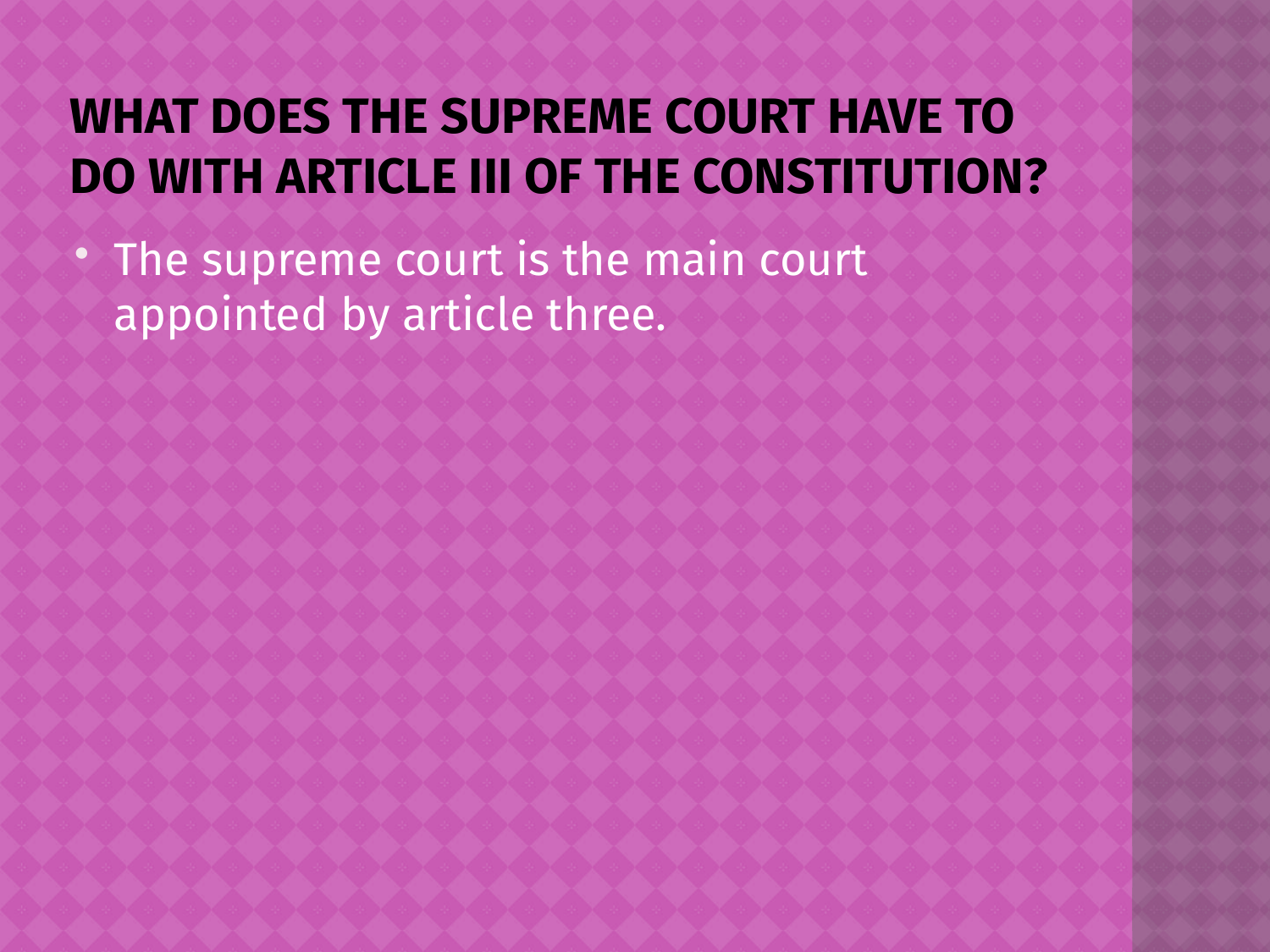

# What does the supreme court have to do with article III of the constitution?
The supreme court is the main court appointed by article three.